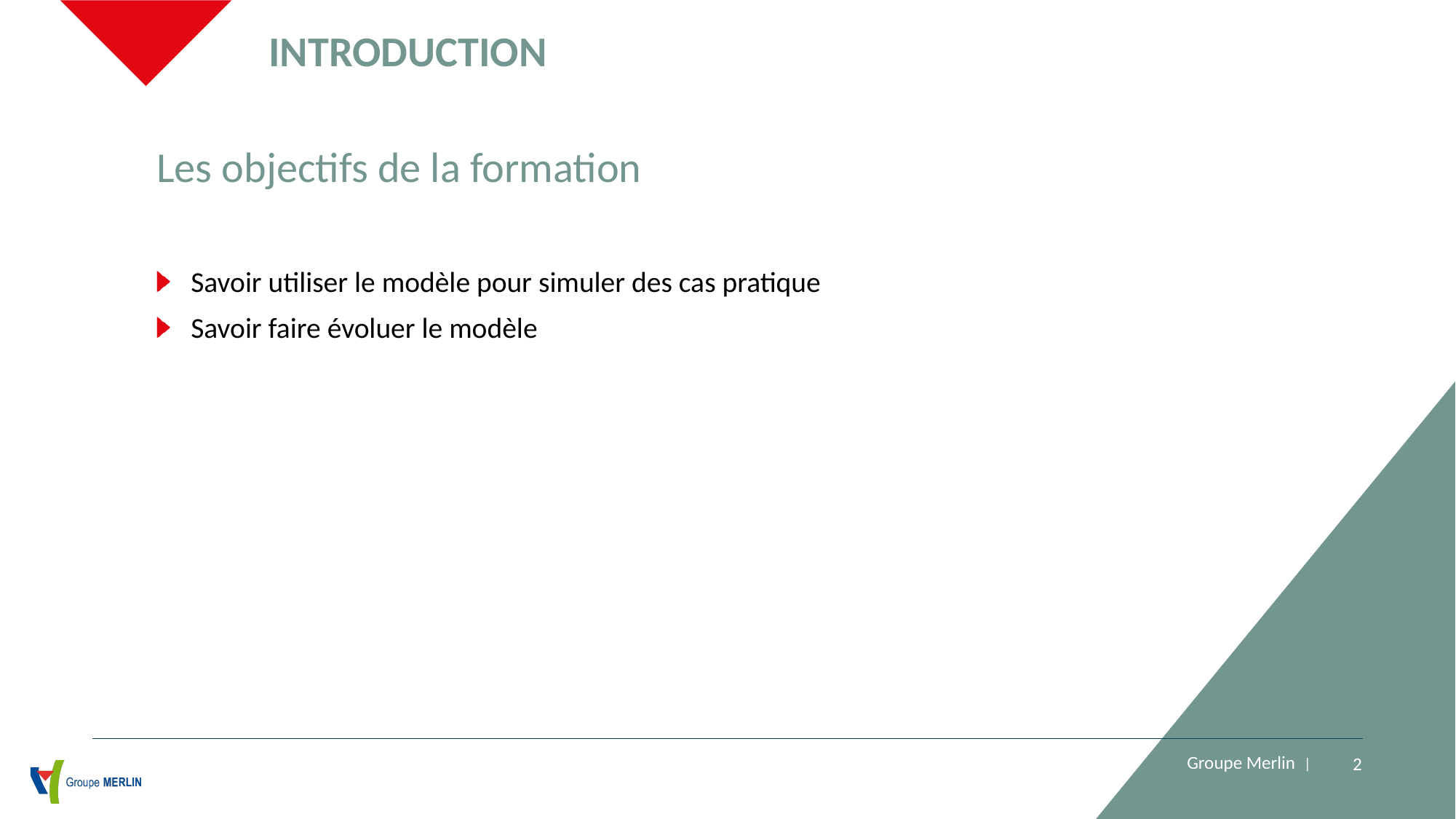

INTRODUCTION
Les objectifs de la formation

Savoir utiliser le modèle pour simuler des cas pratique
Savoir faire évoluer le modèle

2